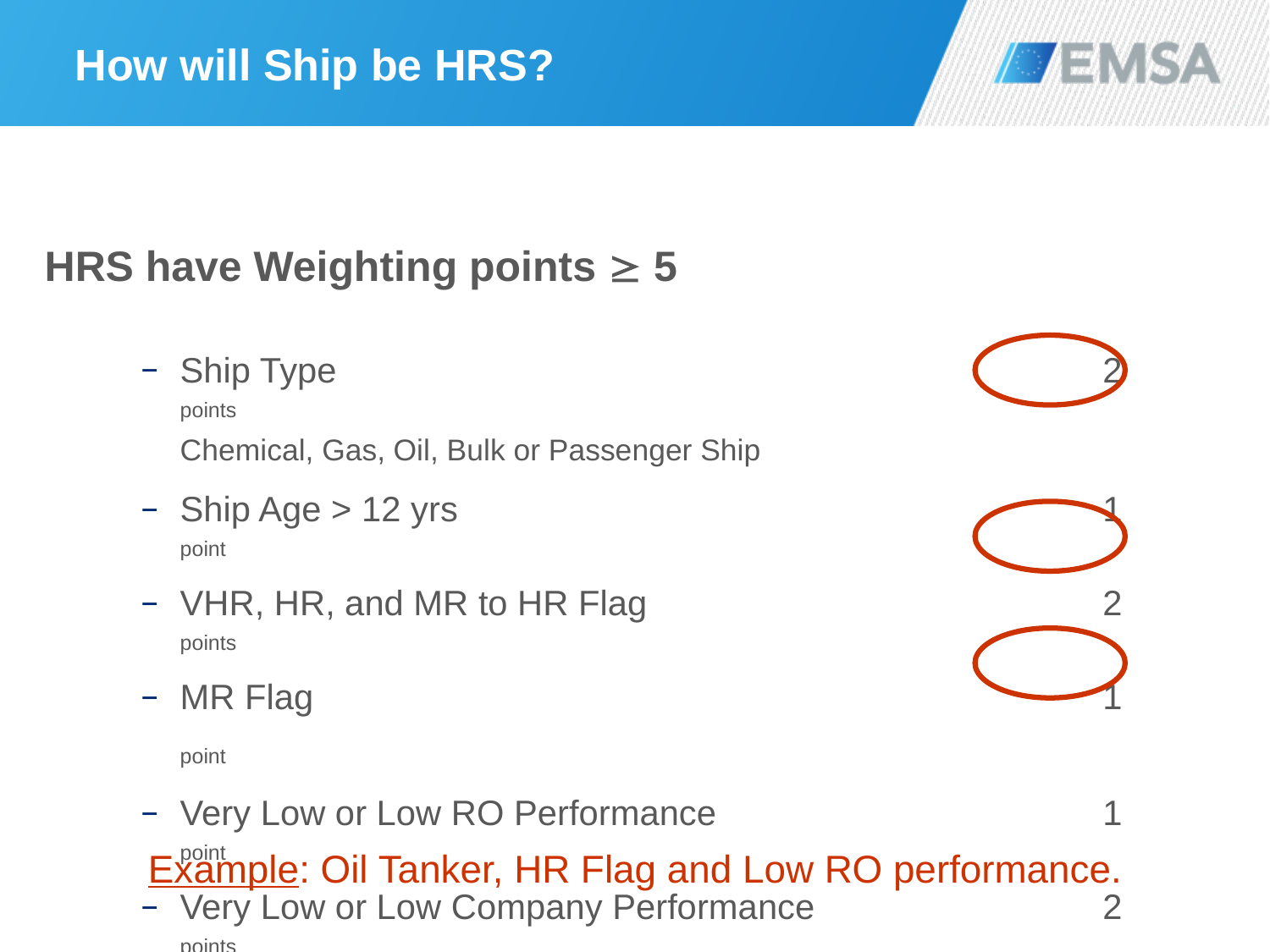

# How will Ship be HRS?
HRS have Weighting points ≥ 5

Ship Type	2 points
Chemical, Gas, Oil, Bulk or Passenger Ship
Ship Age > 12 yrs	1 point
VHR, HR, and MR to HR Flag 	2 points
MR Flag 	1 point
Very Low or Low RO Performance	1 point
Very Low or Low Company Performance	2 points
Detentions in previous 36 months ≥ 2	1 point

Example: Oil Tanker, HR Flag and Low RO performance.
14